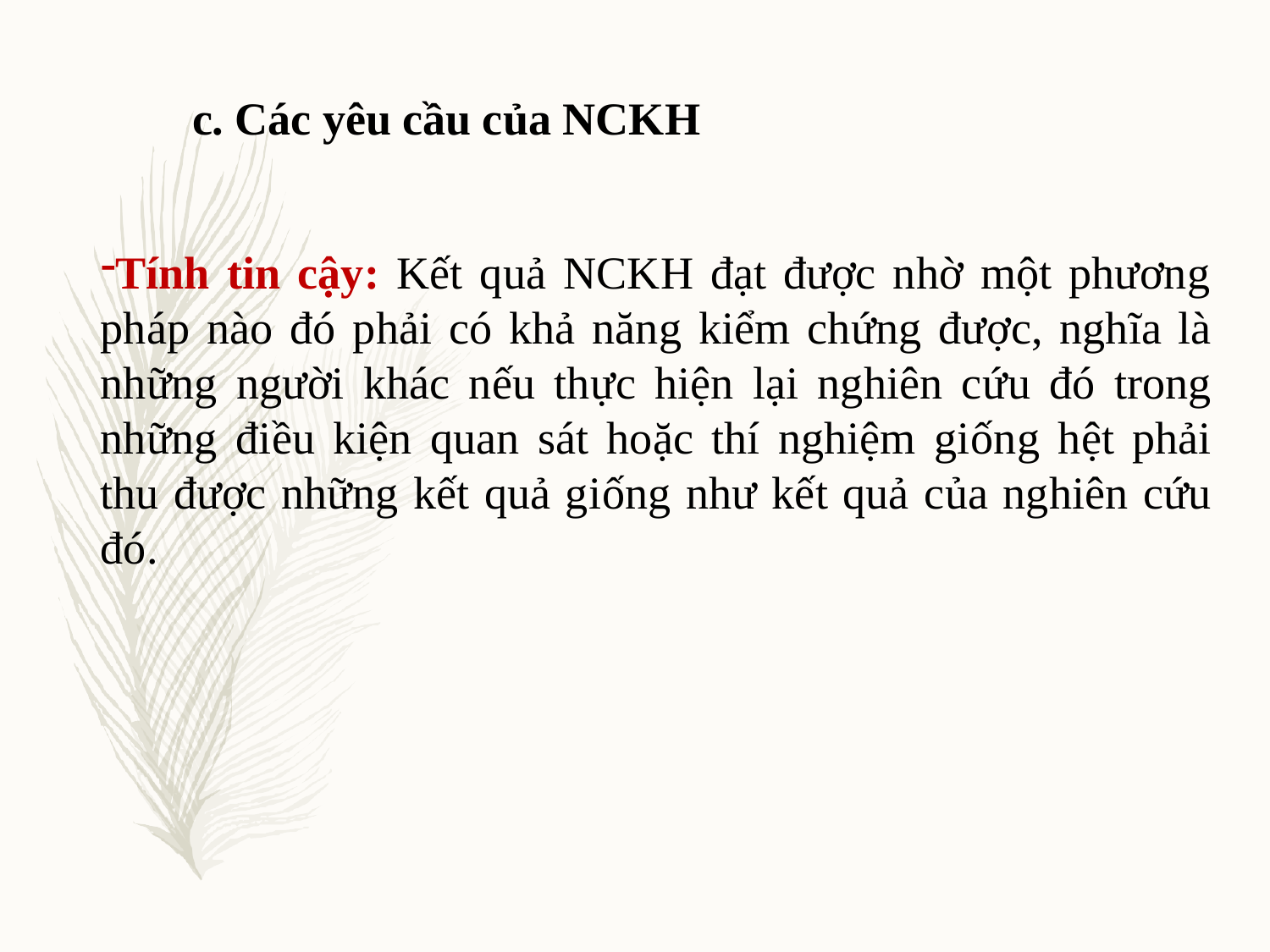

# c. Các yêu cầu của NCKH
Tính tin cậy: Kết quả NCKH đạt được nhờ một phương pháp nào đó phải có khả năng kiểm chứng được, nghĩa là những người khác nếu thực hiện lại nghiên cứu đó trong những điều kiện quan sát hoặc thí nghiệm giống hệt phải thu được những kết quả giống như kết quả của nghiên cứu đó.